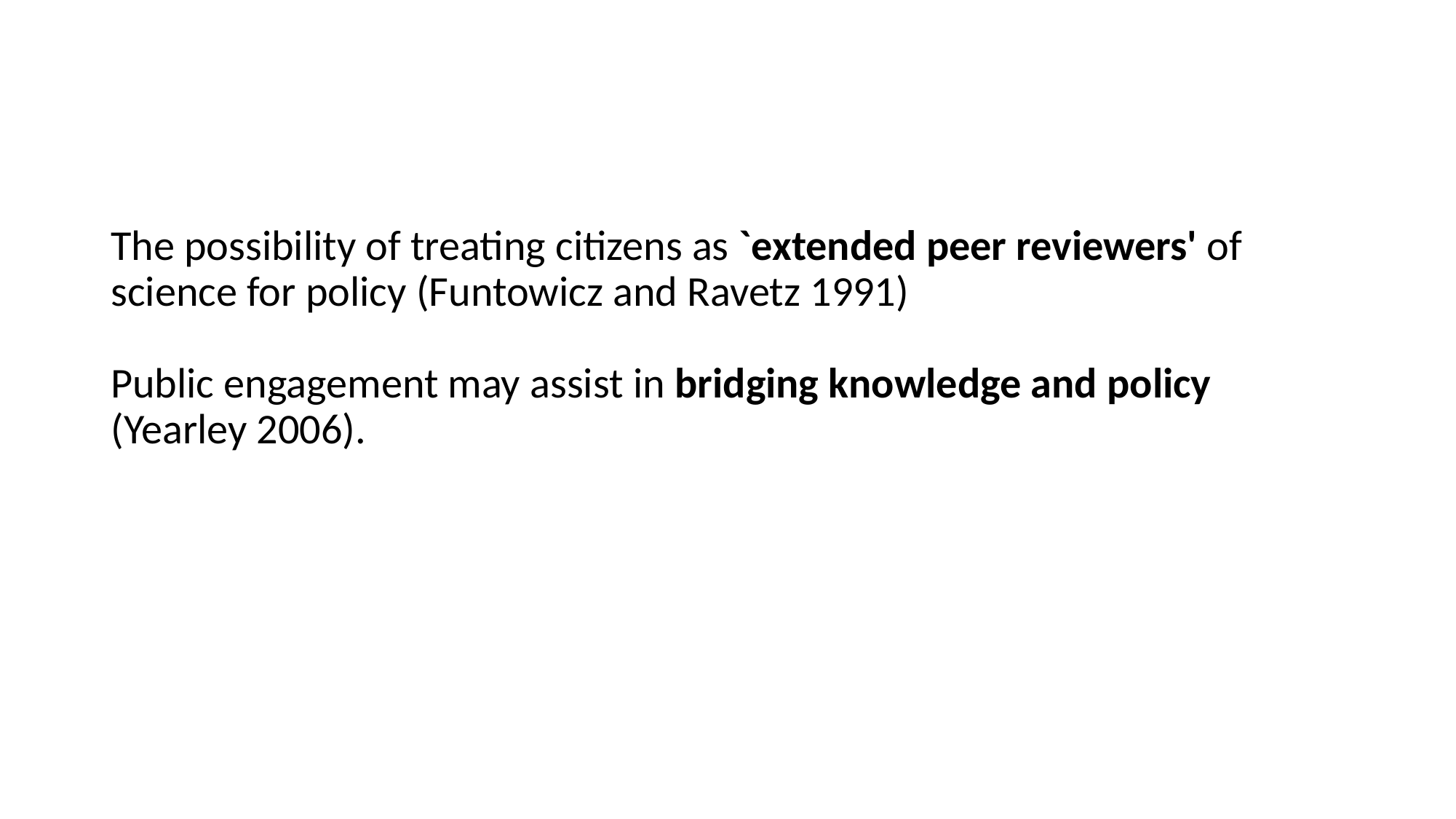

#
The possibility of treating citizens as `extended peer reviewers' of science for policy (Funtowicz and Ravetz 1991)
Public engagement may assist in bridging knowledge and policy (Yearley 2006).